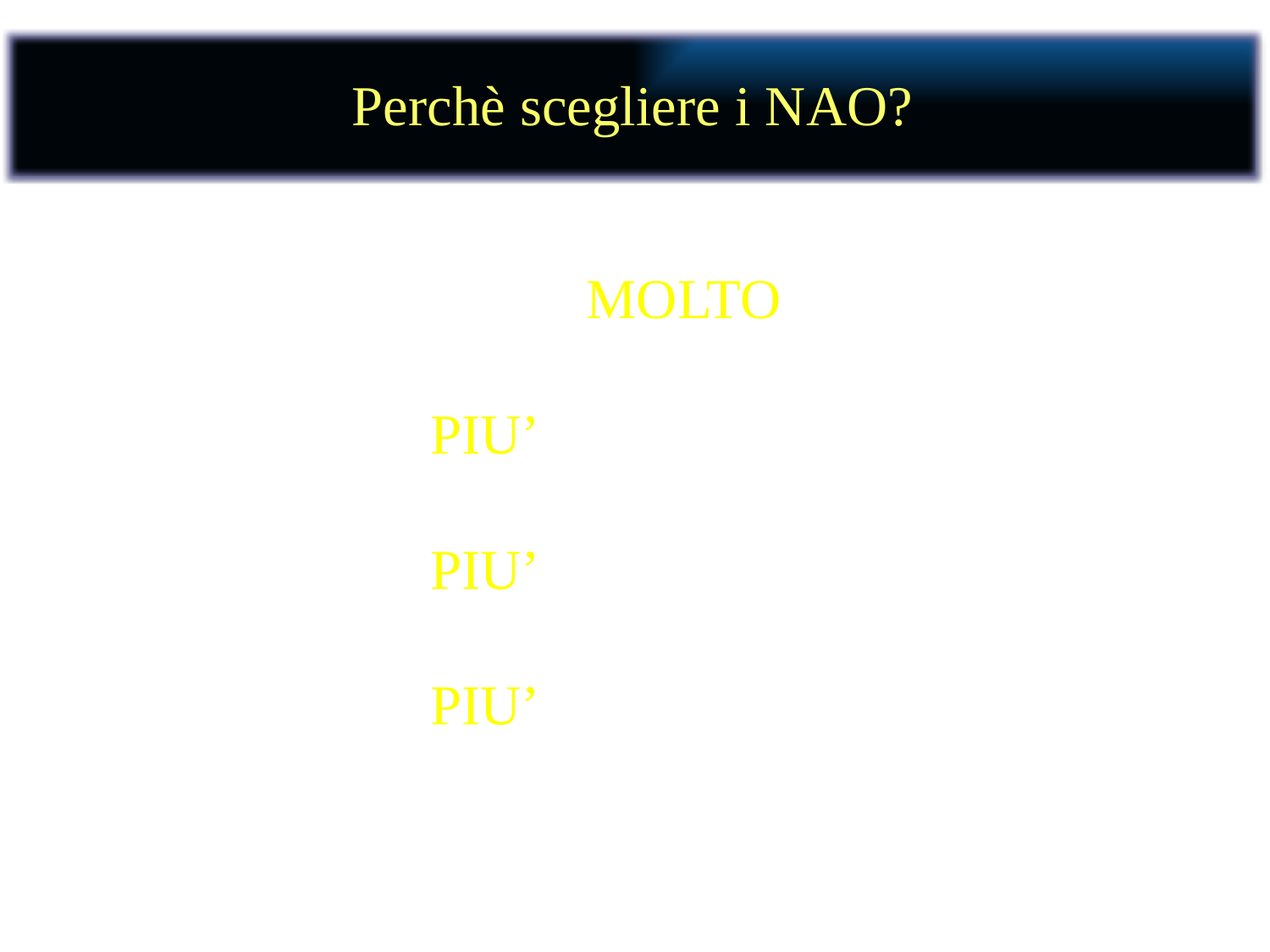

Perchè scegliere i NAO?
Perchè ne abbiamo MOLTO bisogno

Perchè sono PIU’ sicuri

Perchè sono PIU’ efficaci

Perchè sono PIU’ maneggevoli